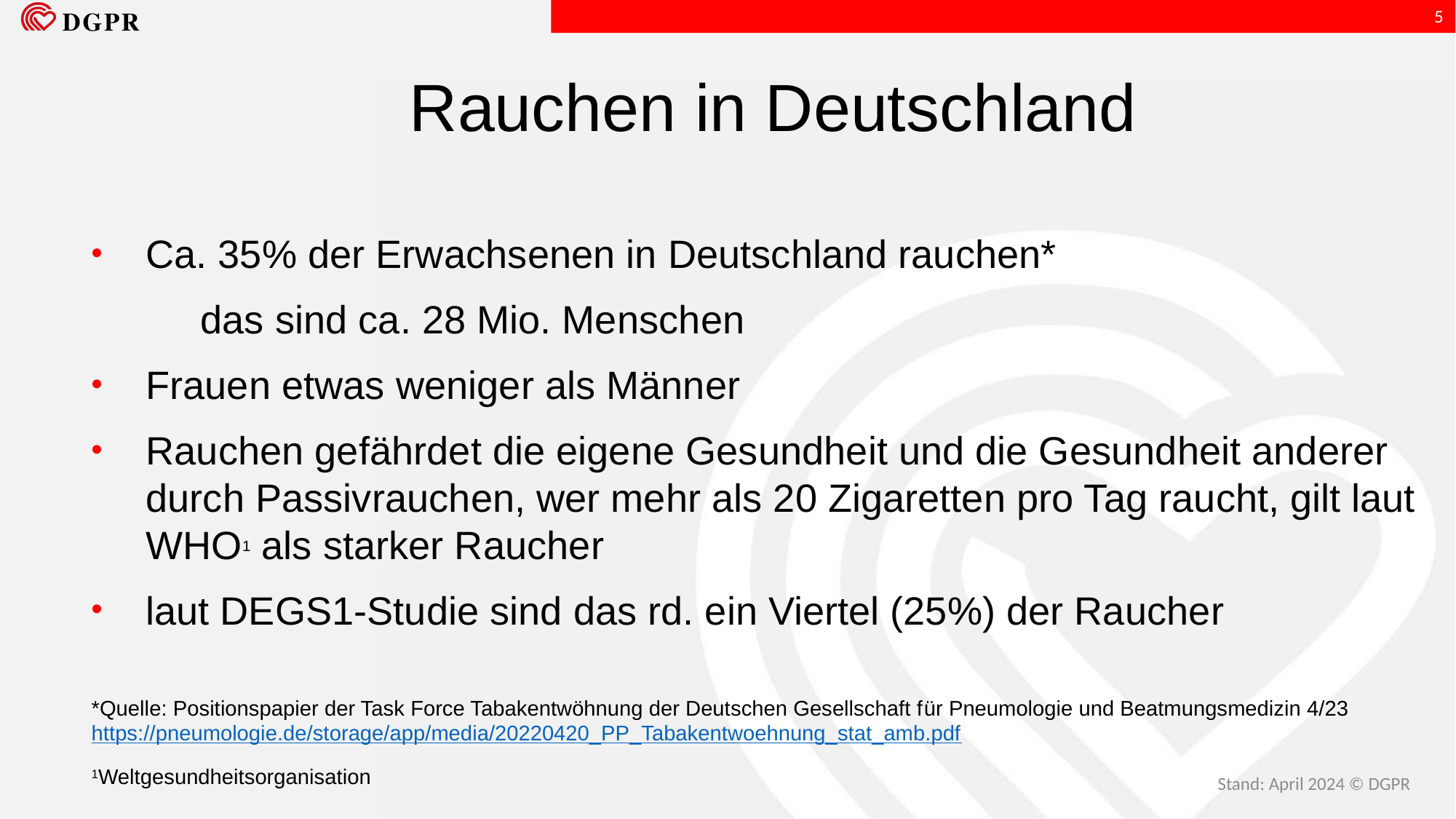

5
Rauchen in Deutschland

Ca. 35% der Erwachsenen in Deutschland rauchen*
	das sind ca. 28 Mio. Menschen
Frauen etwas weniger als Männer
Rauchen gefährdet die eigene Gesundheit und die Gesundheit anderer durch Passivrauchen, wer mehr als 20 Zigaretten pro Tag raucht, gilt laut WHO1 als starker Raucher
laut DEGS1-Studie sind das rd. ein Viertel (25%) der Raucher

*Quelle: Positionspapier der Task Force Tabakentwöhnung der Deutschen Gesellschaft für Pneumologie und Beatmungsmedizin 4/23 https://pneumologie.de/storage/app/media/20220420_PP_Tabakentwoehnung_stat_amb.pdf
1Weltgesundheitsorganisation

Stand: April 2024 © DGPR